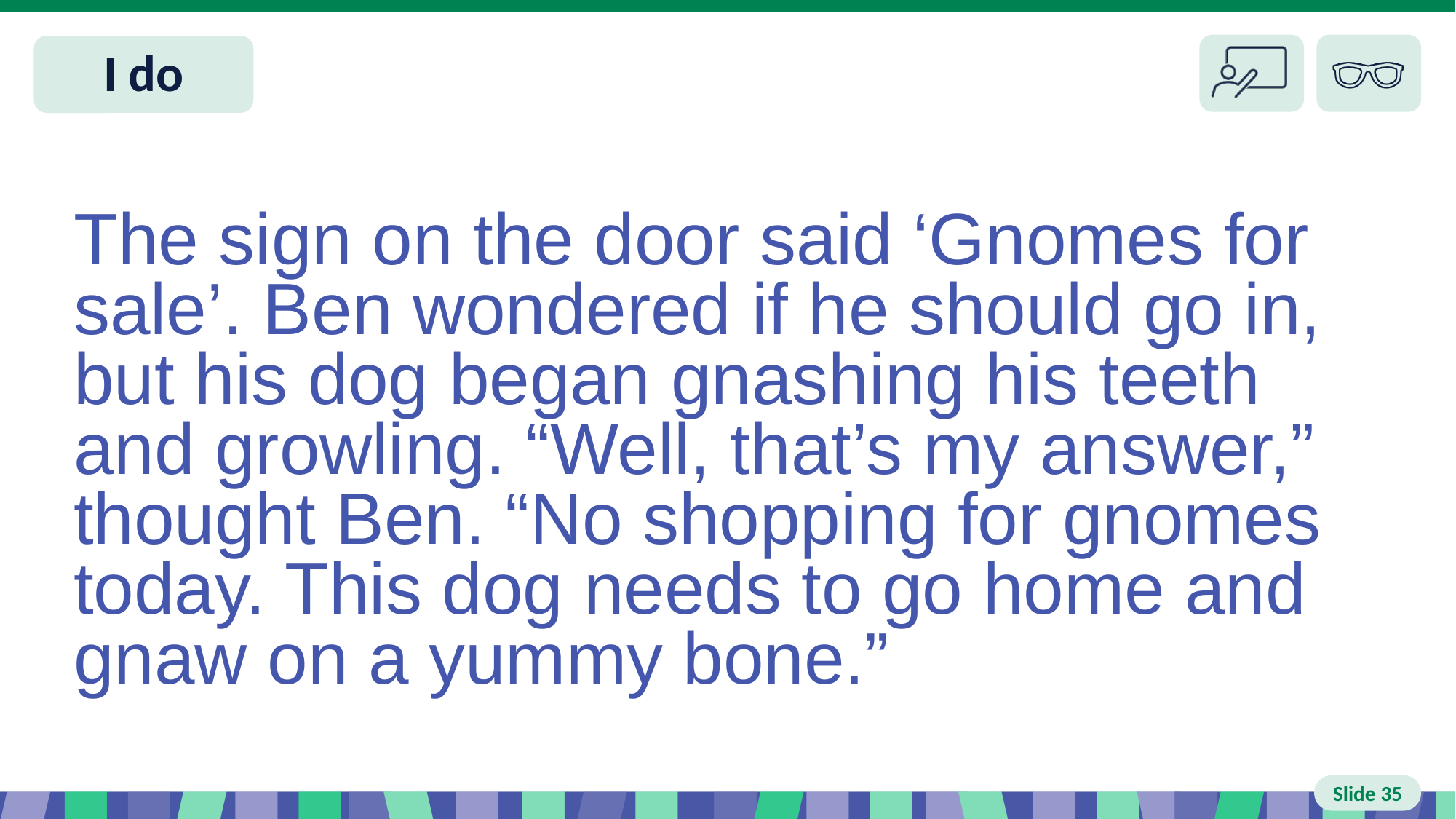

Slide 35 I do
The sign on the door said ‘Gnomes for sale’. Ben wondered if he should go in, but his dog began gnashing his teeth and growling. “Well, that’s my answer,” thought Ben. “No shopping for gnomes today. This dog needs to go home and gnaw on a yummy bone.”